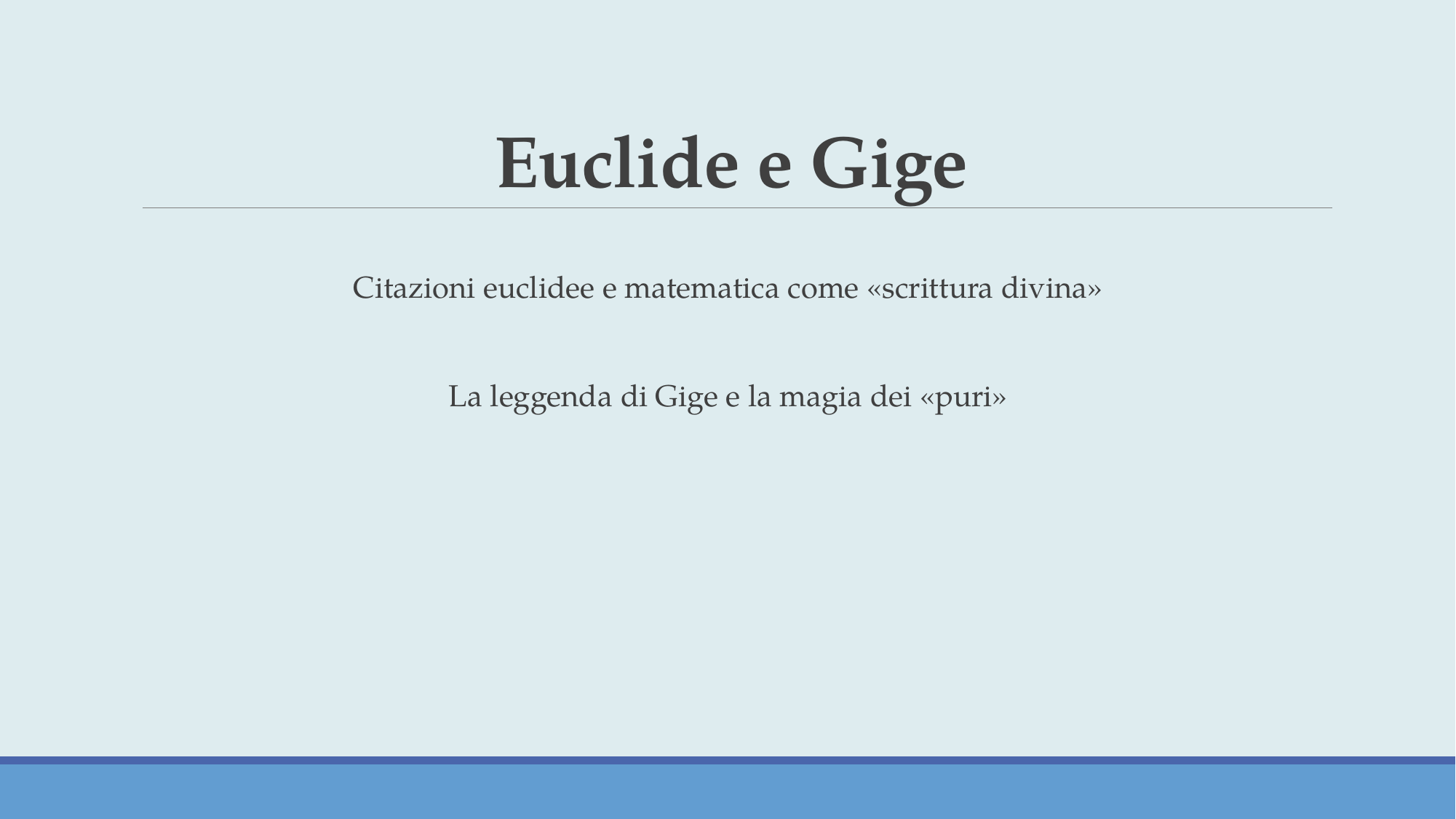

# Euclide e Gige
Citazioni euclidee e matematica come «scrittura divina»

La leggenda di Gige e la magia dei «puri»